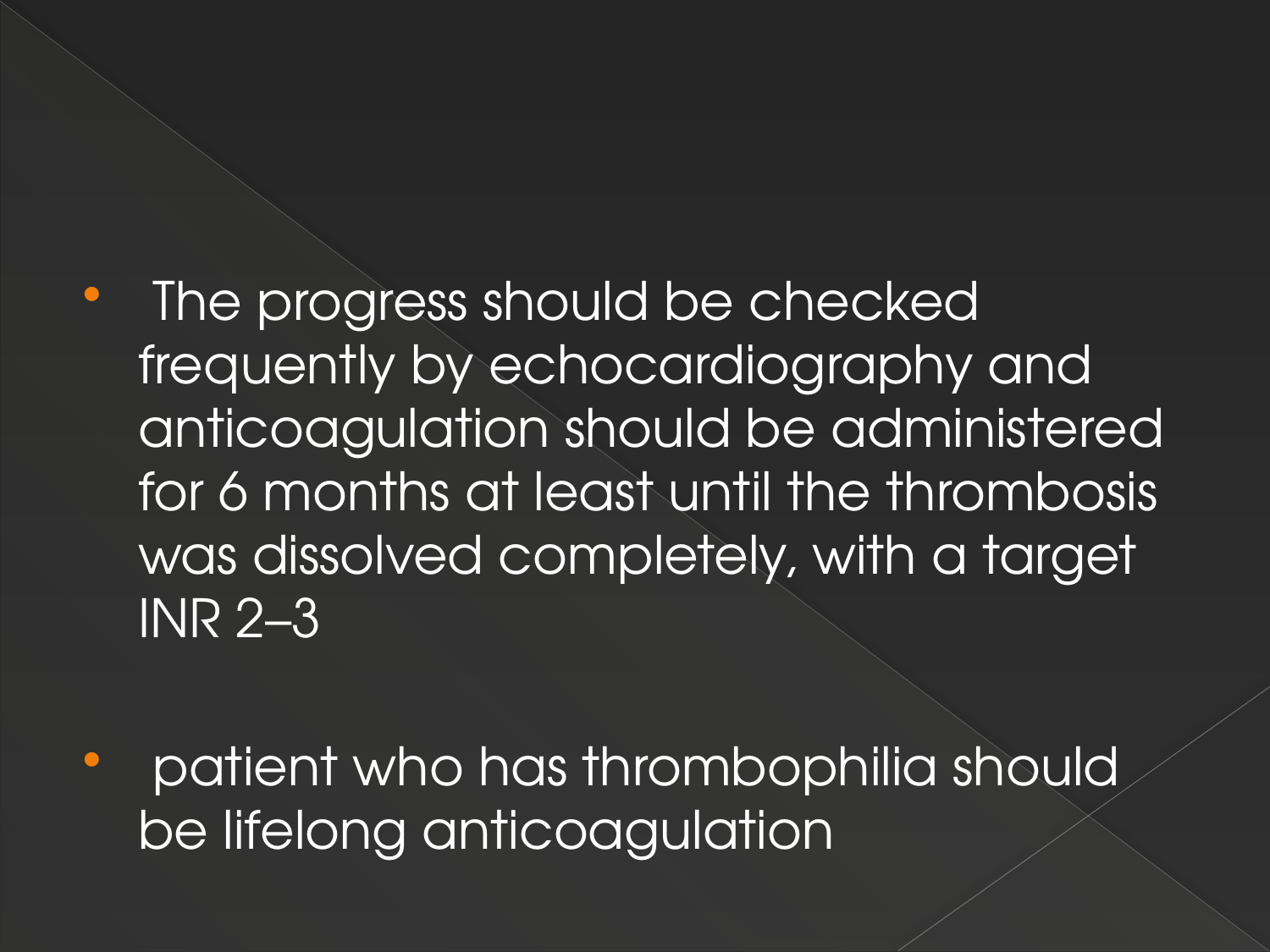

#
 The progress should be checked frequently by echocardiography and anticoagulation should be administered for 6 months at least until the thrombosis was dissolved completely, with a target INR 2–3

 patient who has thrombophilia should be lifelong anticoagulation